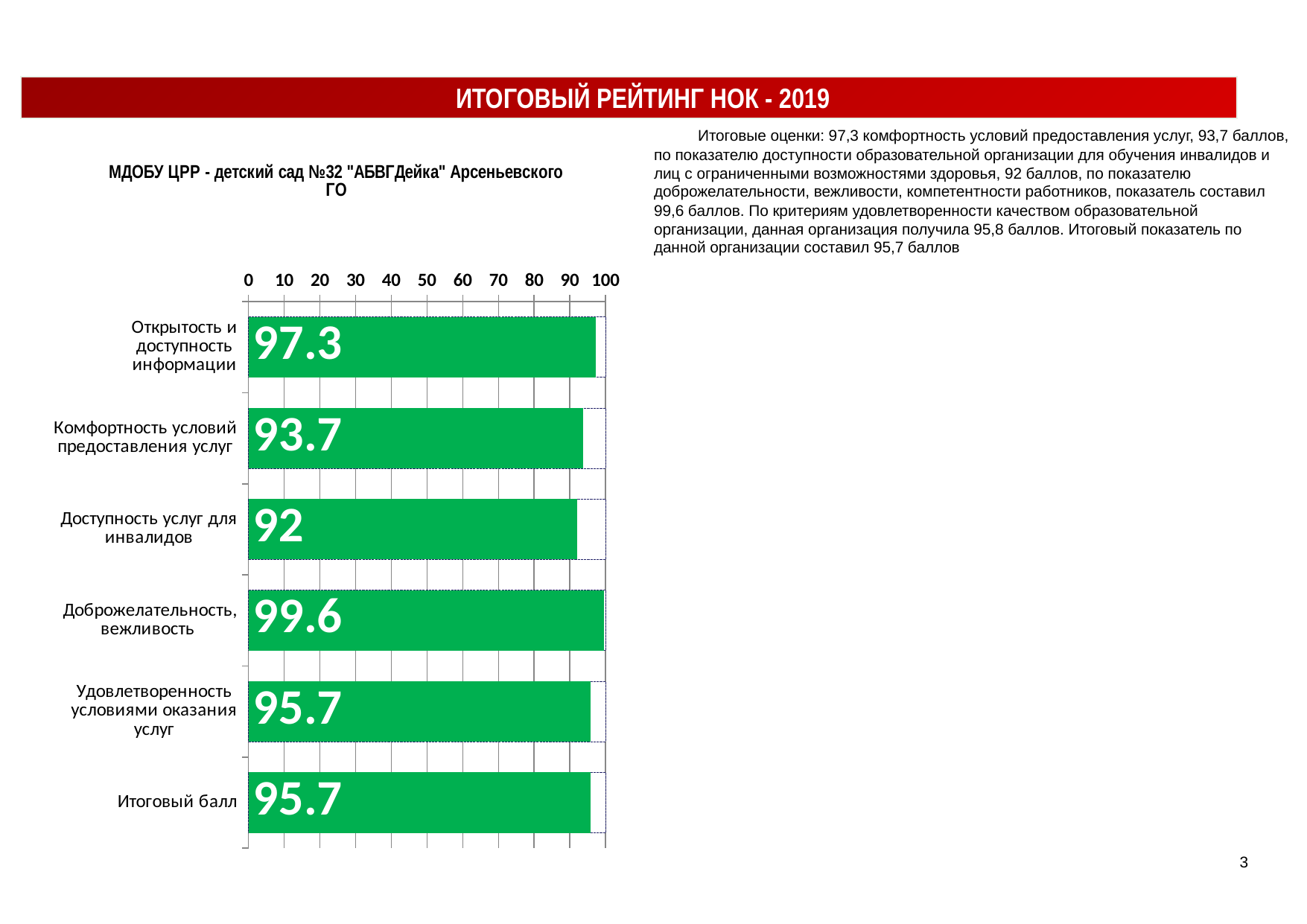

ИТОГОВЫЙ РЕЙТИНГ НОК - 2019
Итоговые оценки: 97,3 комфортность условий предоставления услуг, 93,7 баллов, по показателю доступности образовательной организации для обучения инвалидов и лиц с ограниченными возможностями здоровья, 92 баллов, по показателю доброжелательности, вежливости, компетентности работников, показатель составил 99,6 баллов. По критериям удовлетворенности качеством образовательной организации, данная организация получила 95,8 баллов. Итоговый показатель по данной организации составил 95,7 баллов

### Chart: МДОБУ ЦРР - детский сад №32 "АБВГДейка" Арсеньевского ГО

| Category | Ряд 1 | МДОБУ ЦРР - детский сад №32 "АБВГДейка" Арсеньевского ГО |
|---|---|---|
| Открытость и доступность информации | 100.0 | 97.3 |
| Комфортность условий предоставления услуг | 100.0 | 93.7 |
| Доступность услуг для инвалидов | 100.0 | 92.0 |
| Доброжелательность, вежливость  | 100.0 | 99.6 |
| Удовлетворенность условиями оказания услуг | 100.0 | 95.7 |
| Итоговый балл | 100.0 | 95.7 |
3